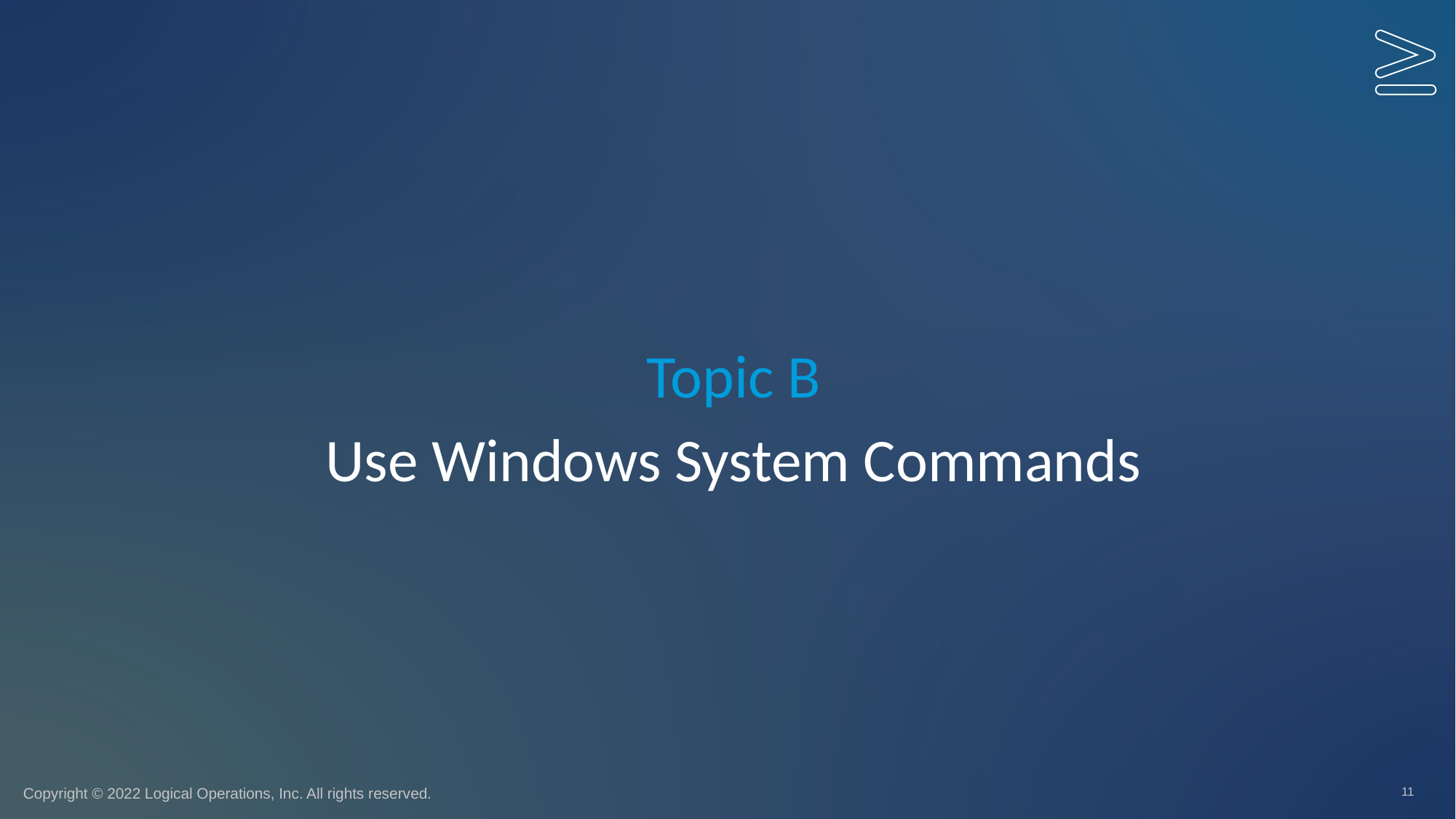

Topic B
# Use Windows System Commands
11